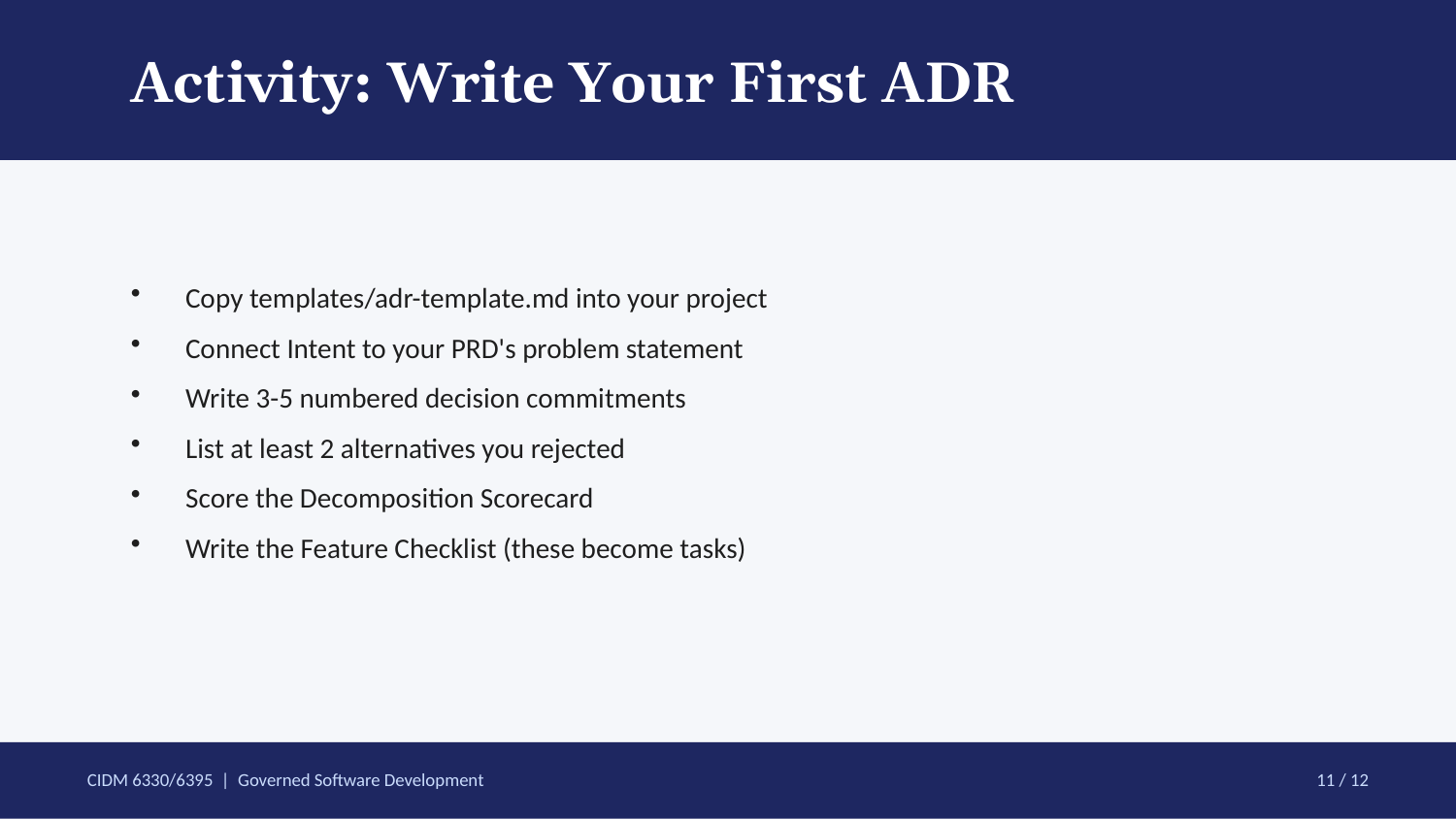

Activity: Write Your First ADR
Copy templates/adr-template.md into your project
Connect Intent to your PRD's problem statement
Write 3-5 numbered decision commitments
List at least 2 alternatives you rejected
Score the Decomposition Scorecard
Write the Feature Checklist (these become tasks)

CIDM 6330/6395  |  Governed Software Development
11 / 12